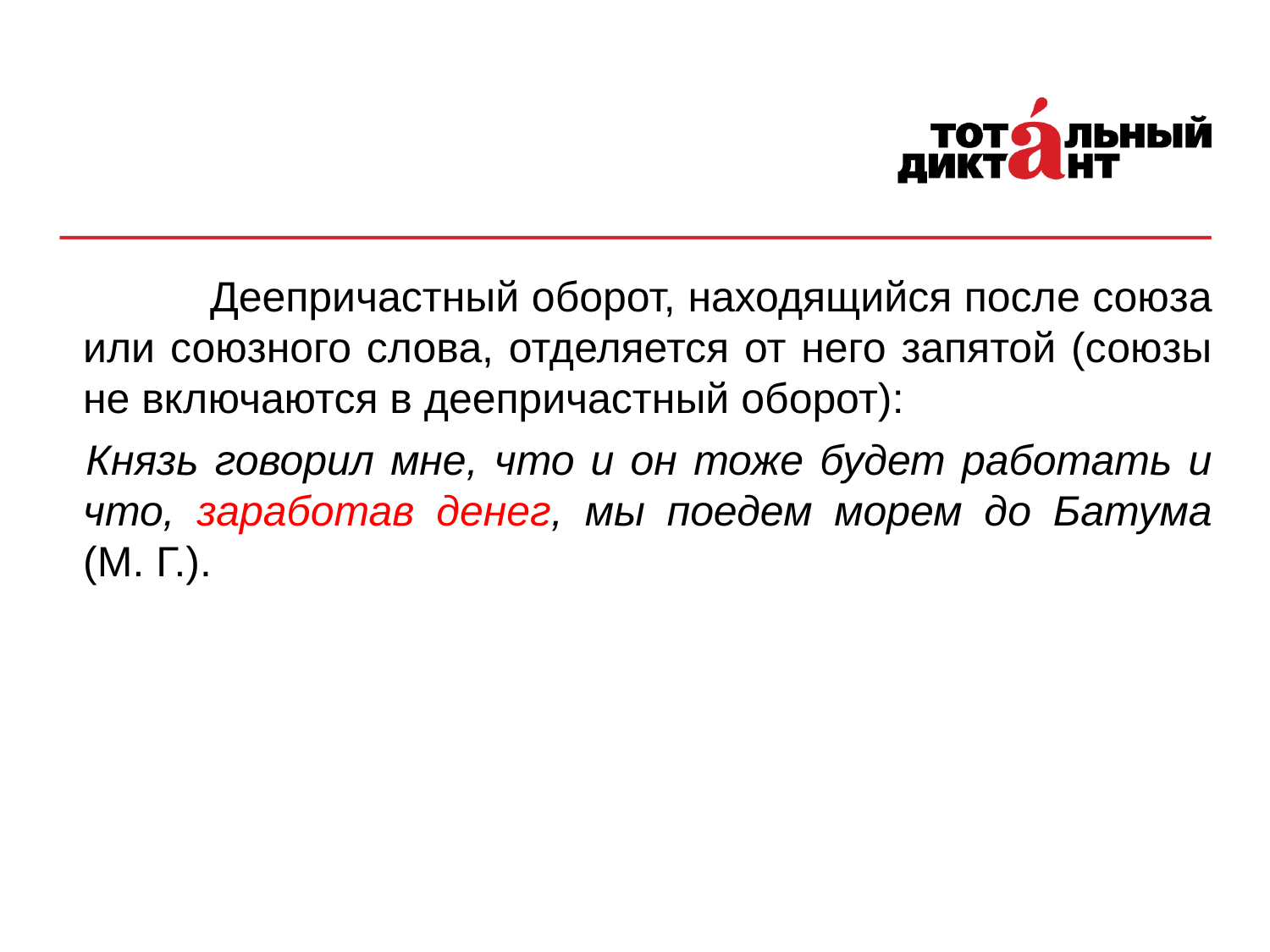

Деепричастный оборот, находящийся после союза или союзного слова, отделяется от него запятой (союзы не включаются в деепричастный оборот):
Князь говорил мне, что и он тоже будет работать и что, заработав денег, мы поедем морем до Батума (М. Г.).